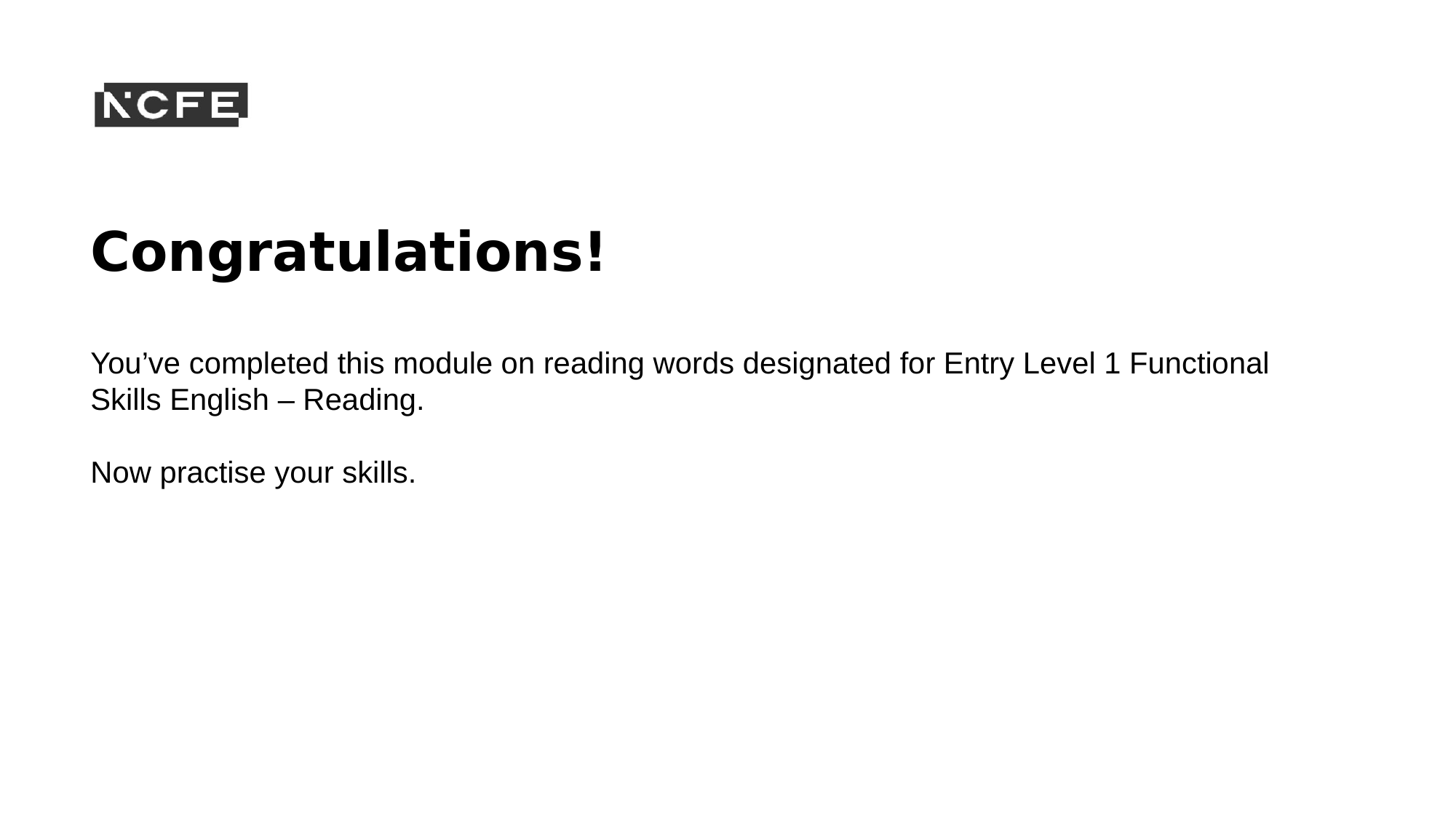

# Congratulations!
You’ve completed this module on reading words designated for Entry Level 1 Functional Skills English – Reading.

Now practise your skills.